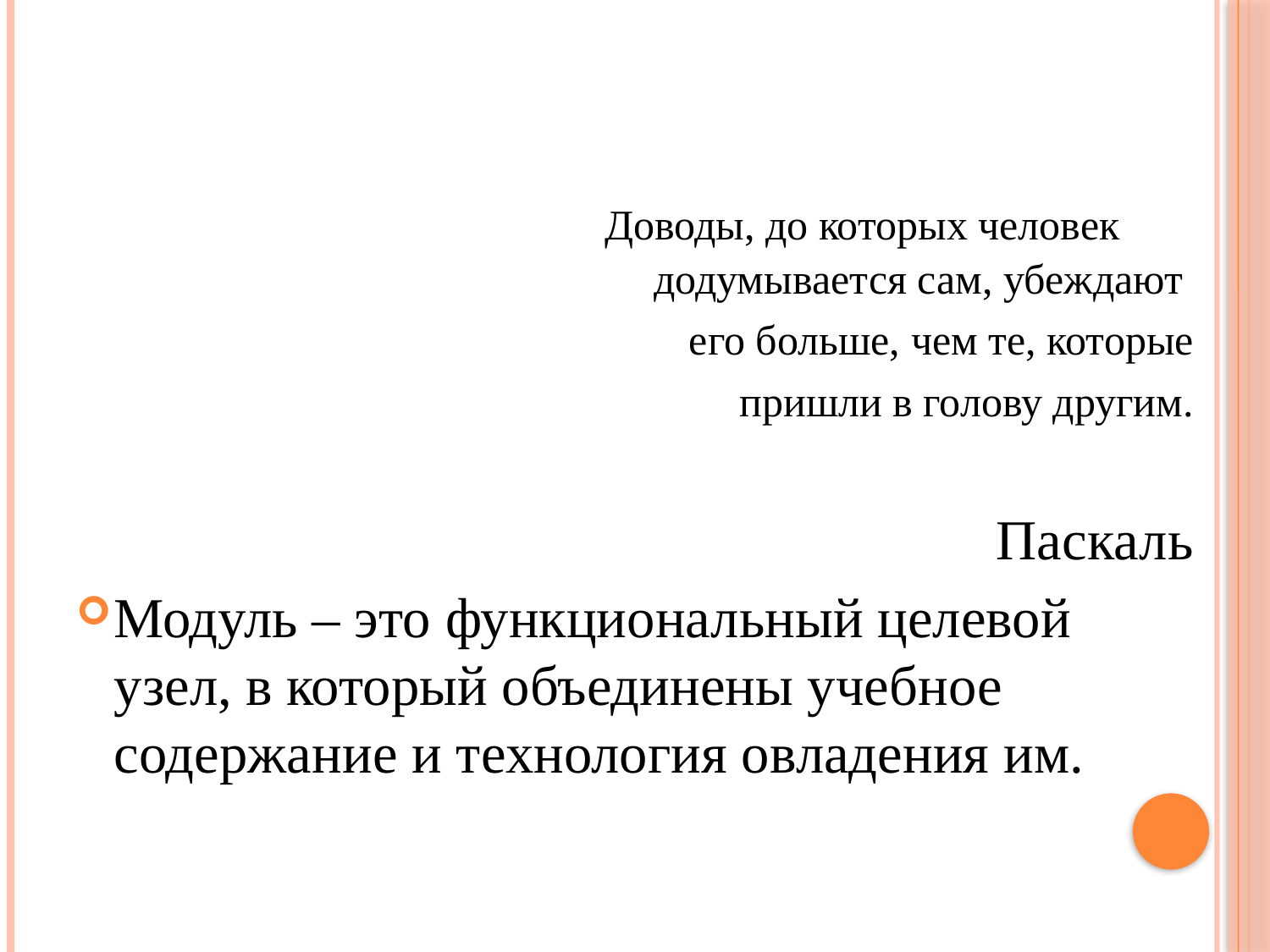

Доводы, до которых человек              додумывается сам, убеждают
его больше, чем те, которые
 пришли в голову другим.
                                                                   Паскаль
Модуль – это функциональный целевой узел, в который объединены учебное содержание и технология овладения им.